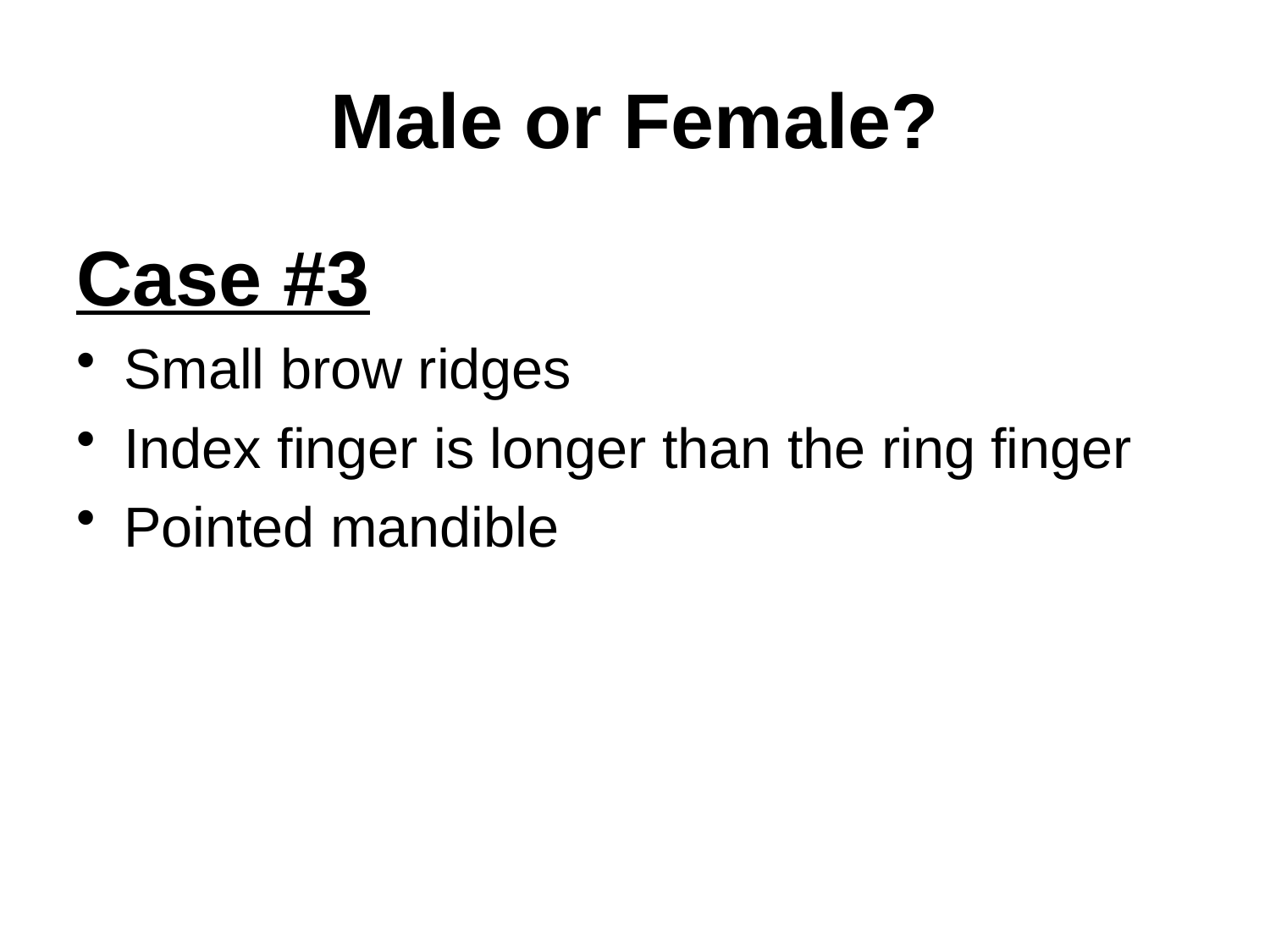

# Male or Female?
Case #3
Small brow ridges
Index finger is longer than the ring finger
Pointed mandible